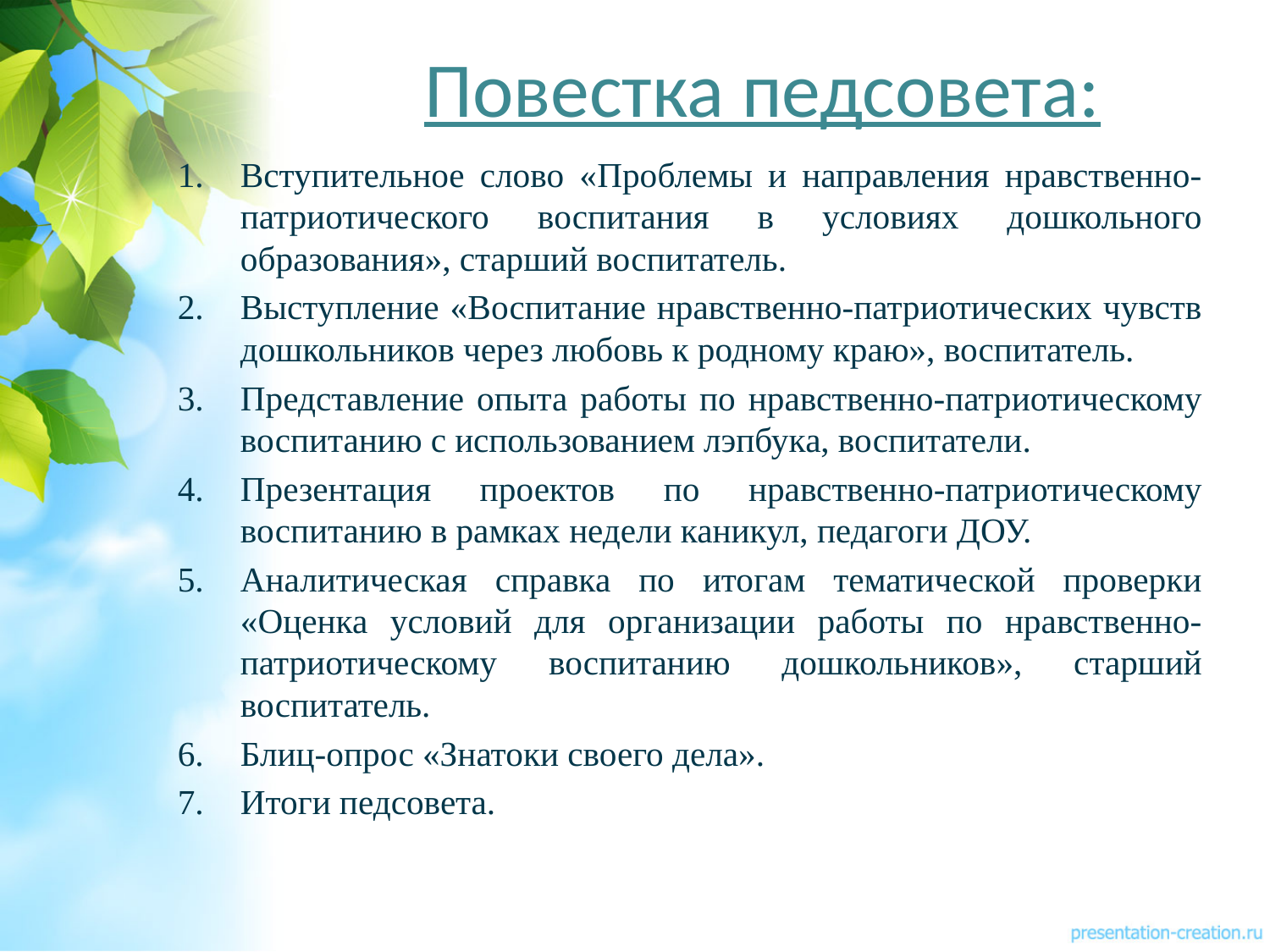

# Повестка педсовета:
Вступительное слово «Проблемы и направления нравственно-патриотического воспитания в условиях дошкольного образования», старший воспитатель.
Выступление «Воспитание нравственно-патриотических чувств дошкольников через любовь к родному краю», воспитатель.
Представление опыта работы по нравственно-патриотическому воспитанию с использованием лэпбука, воспитатели.
Презентация проектов по нравственно-патриотическому воспитанию в рамках недели каникул, педагоги ДОУ.
Аналитическая справка по итогам тематической проверки «Оценка условий для организации работы по нравственно-патриотическому воспитанию дошкольников», старший воспитатель.
Блиц-опрос «Знатоки своего дела».
Итоги педсовета.